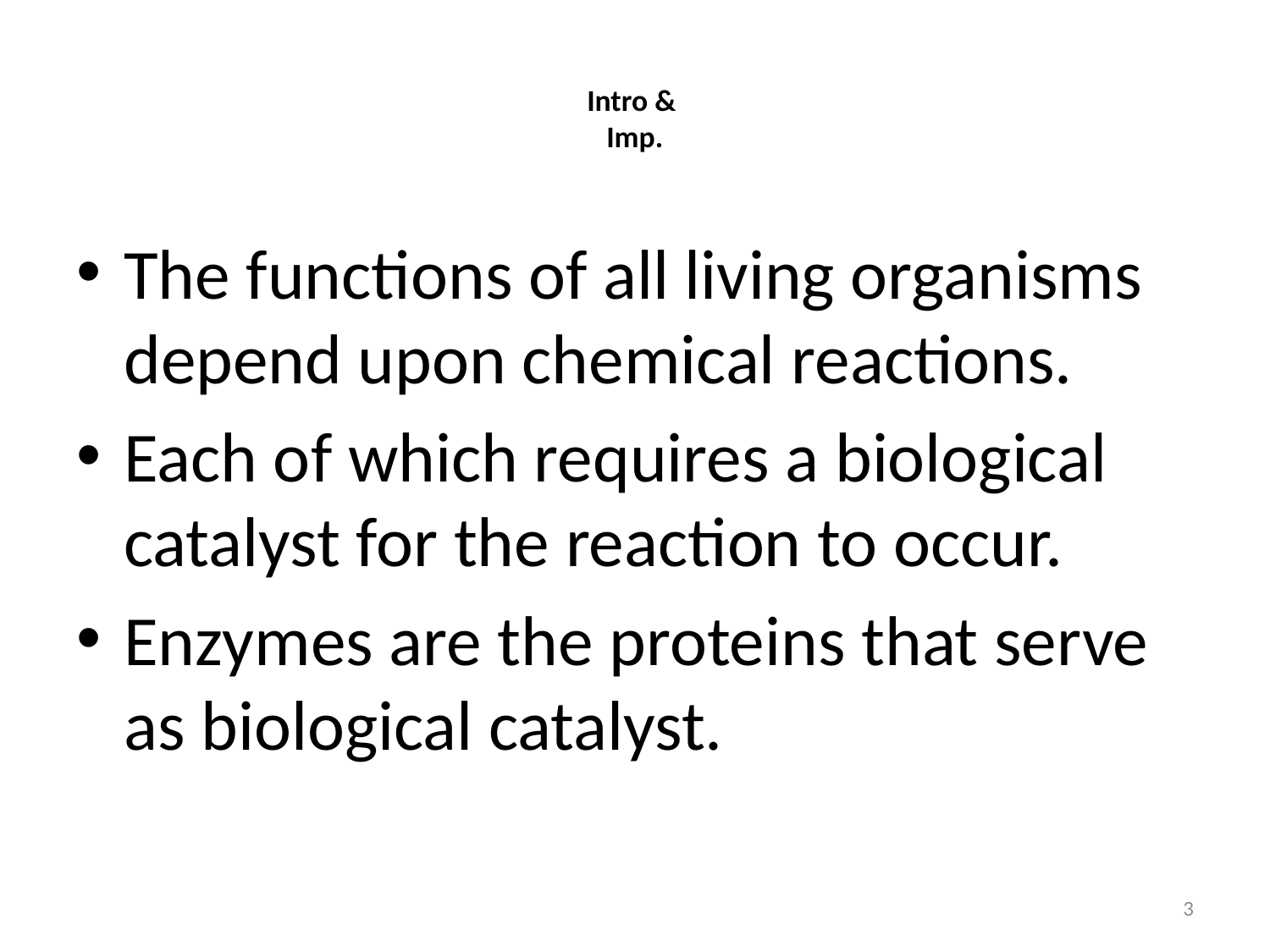

# Intro & Imp.
The functions of all living organisms depend upon chemical reactions.
Each of which requires a biological catalyst for the reaction to occur.
Enzymes are the proteins that serve as biological catalyst.

3